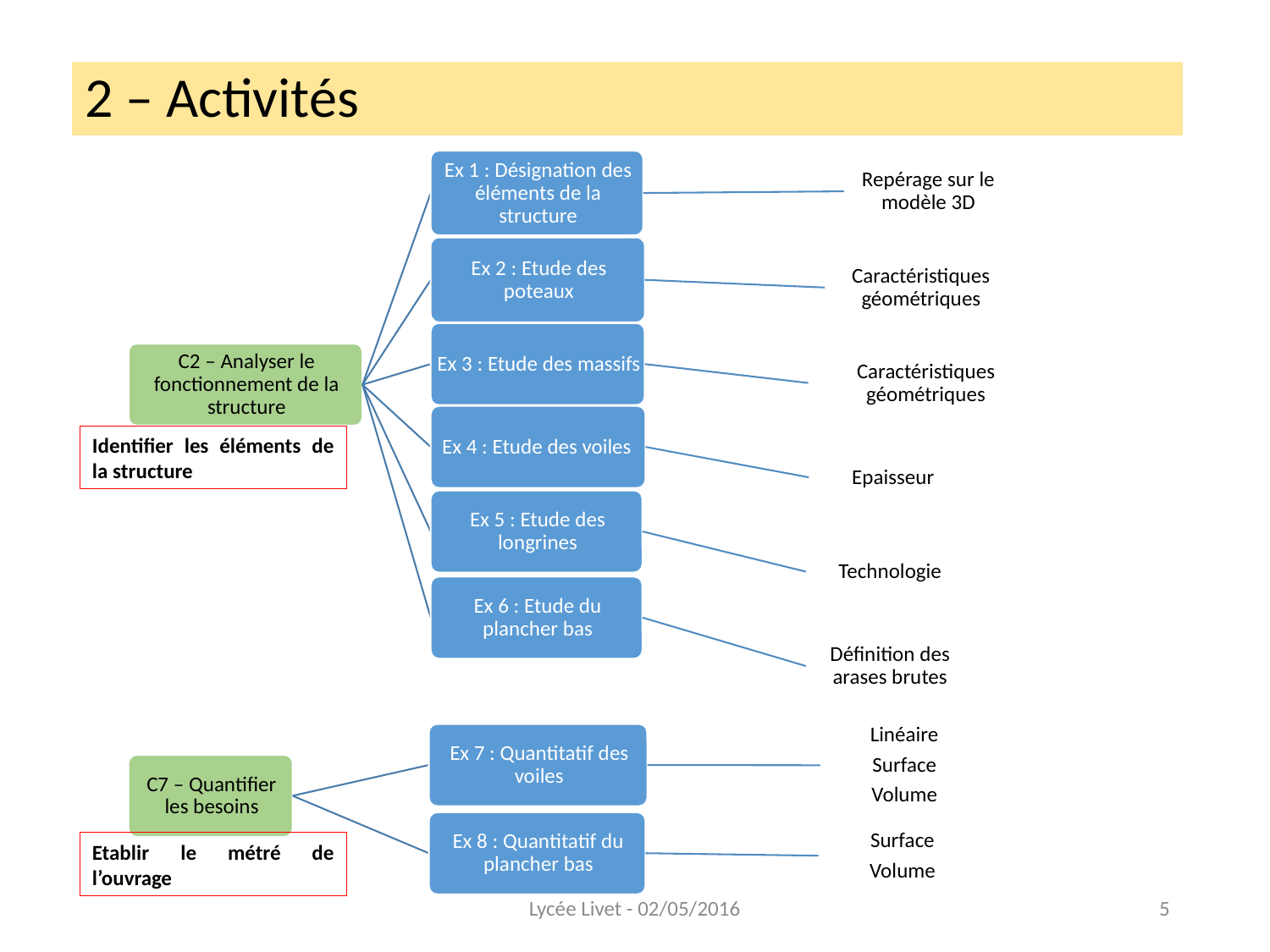

# 2 – Activités
C2 – Analyser le fonctionnement de la structure

Ex 1 : Désignation des éléments de la structure

Repérage sur le modèle 3D

Ex 2 : Etude des poteaux

Caractéristiques géométriques

Ex 3 : Etude des massifs

Caractéristiques géométriques

Ex 4 : Etude des voiles

Epaisseur

Ex 5 : Etude des longrines

Technologie

Ex 6 : Etude du plancher bas

Définition des arases brutes
C7 – Quantifier les besoins

Ex 7 : Quantitatif des voiles

Linéaire
Surface
Volume

Ex 8 : Quantitatif du plancher bas

Surface
Volume
Identifier les éléments de la structure
Etablir le métré de l’ouvrage
Lycée Livet - 02/05/2016
5